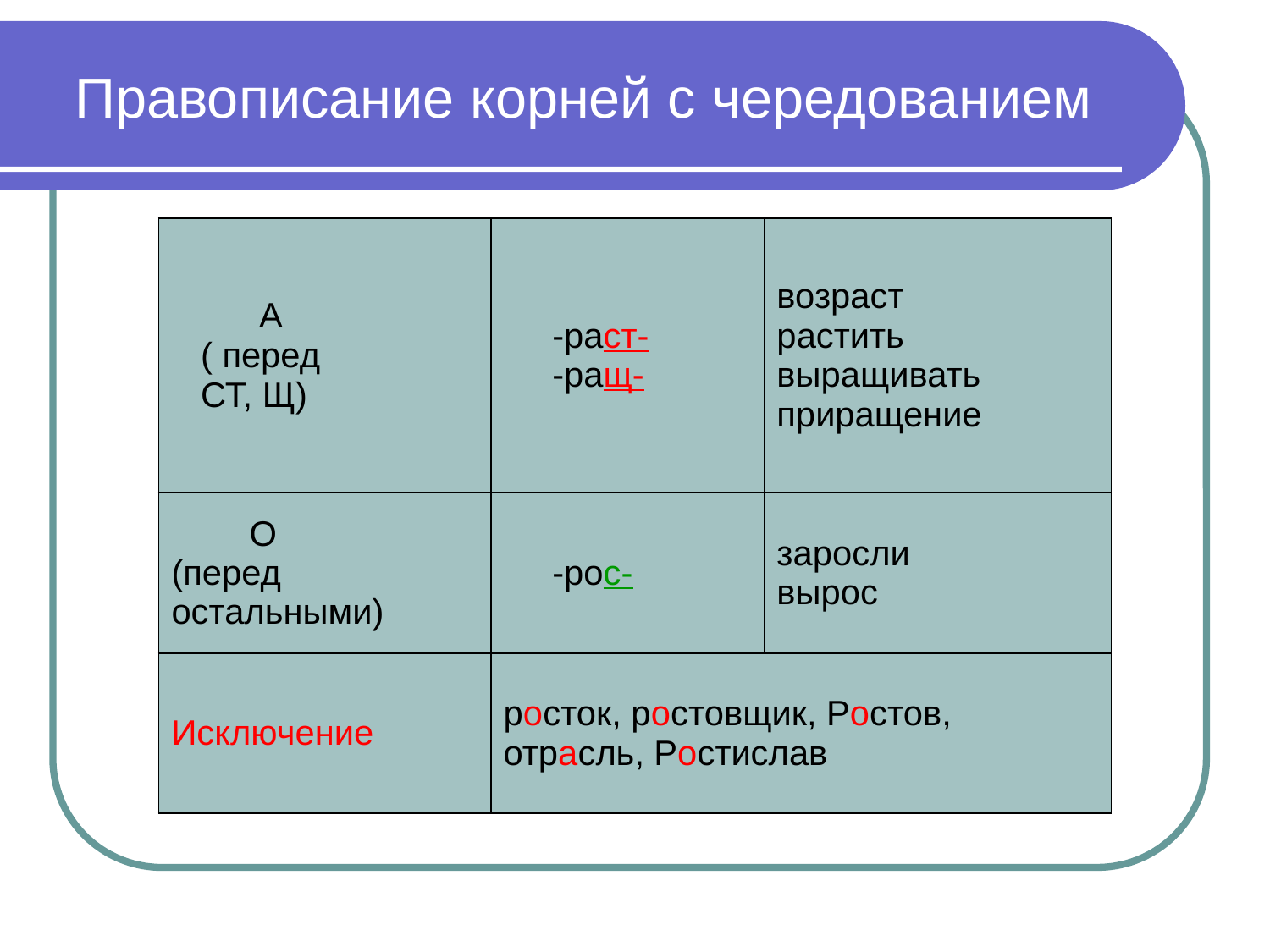

# Правописание корней с чередованием
| А ( перед СТ, Щ) | -раст- -ращ- | возраст растить выращивать приращение |
| --- | --- | --- |
| О (перед остальными) | -рос- | заросли вырос |
| Исключение | росток, ростовщик, Ростов, отрасль, Ростислав |  |